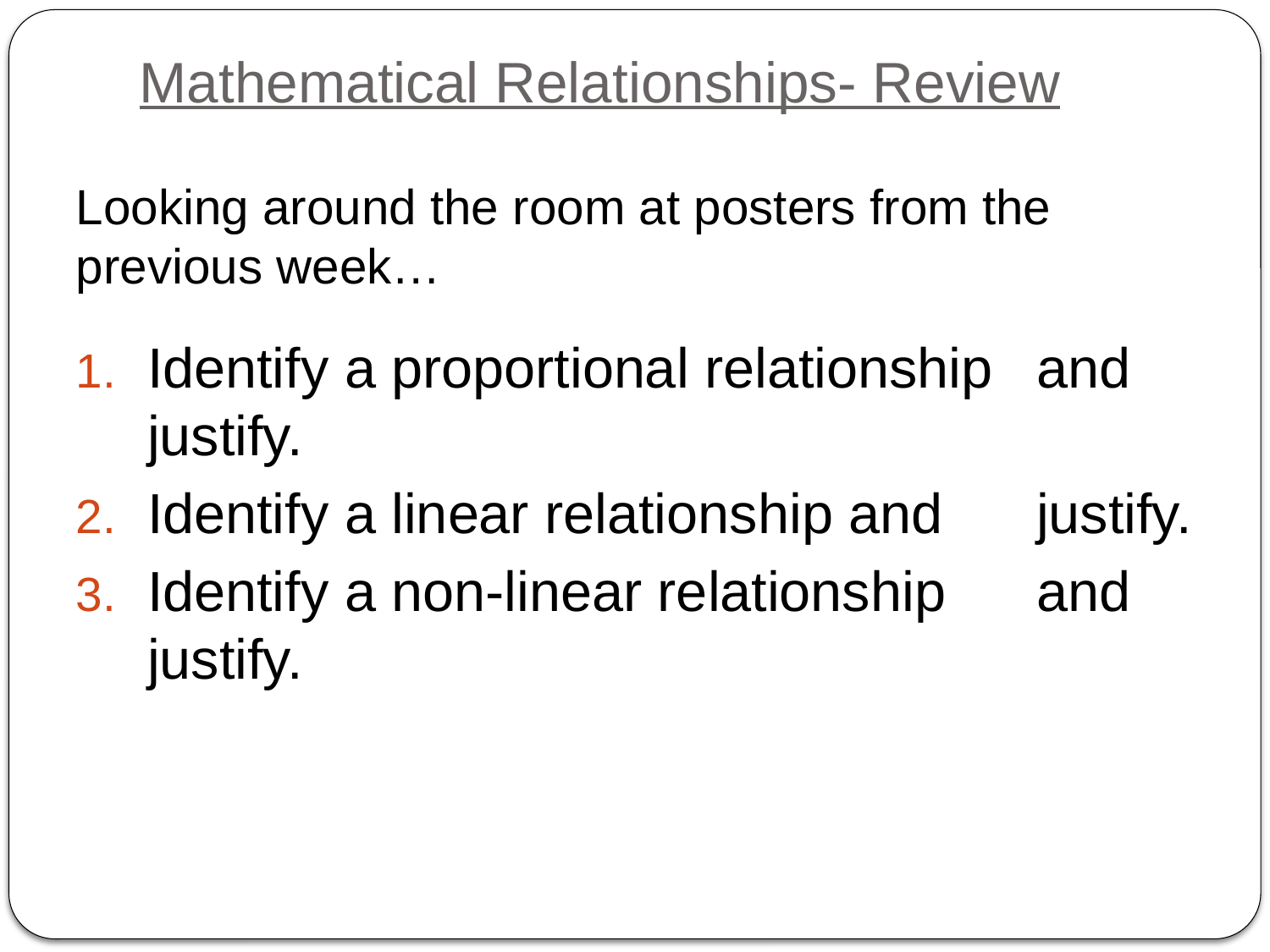

# Mathematical Relationships- Review
Looking around the room at posters from the previous week…

Identify a proportional relationship 	and justify.
Identify a linear relationship and 	justify.
Identify a non-linear relationship 	and justify.